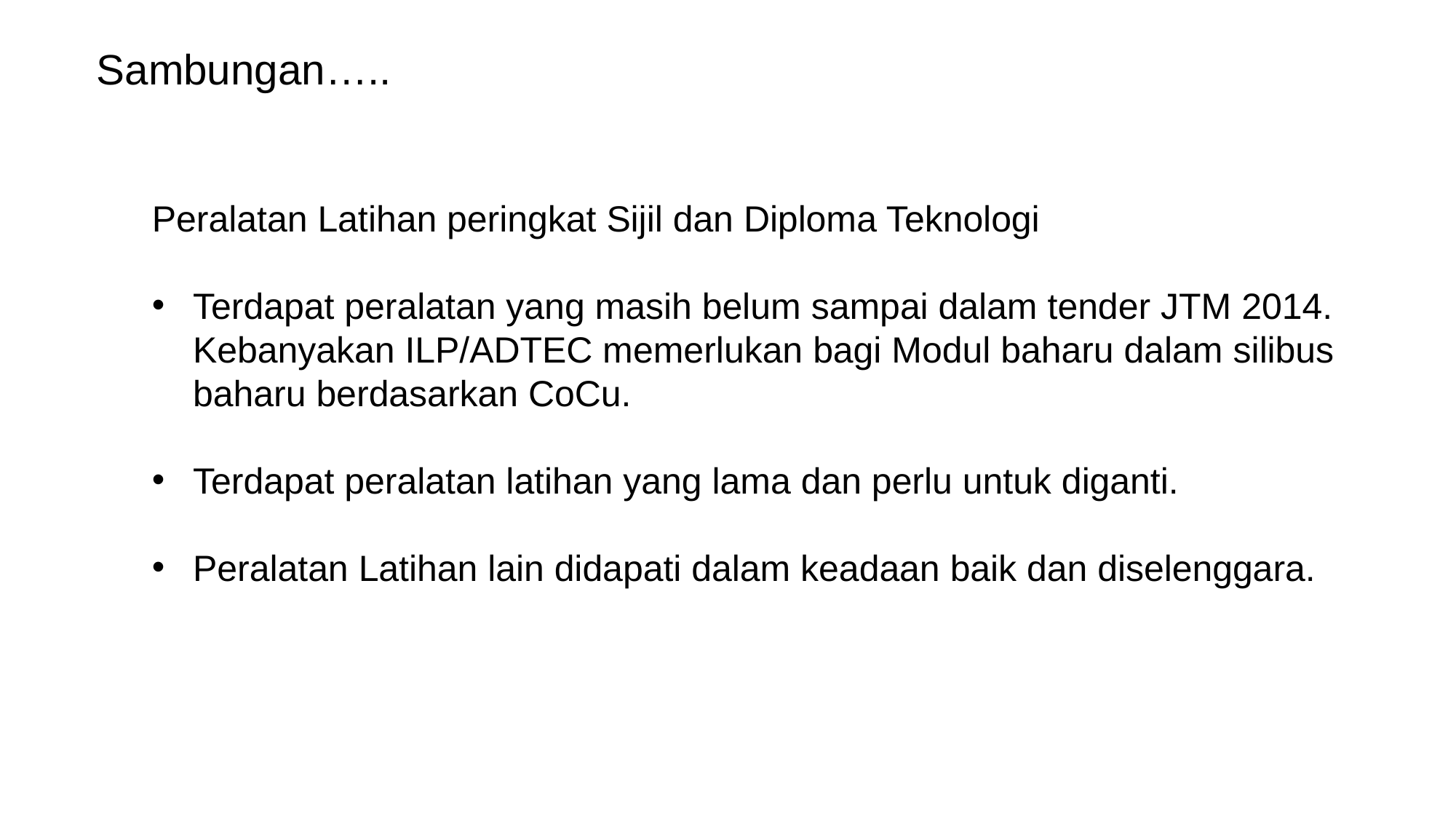

Sambungan…..
Peralatan Latihan peringkat Sijil dan Diploma Teknologi

Terdapat peralatan yang masih belum sampai dalam tender JTM 2014. Kebanyakan ILP/ADTEC memerlukan bagi Modul baharu dalam silibus baharu berdasarkan CoCu.

Terdapat peralatan latihan yang lama dan perlu untuk diganti.

Peralatan Latihan lain didapati dalam keadaan baik dan diselenggara.